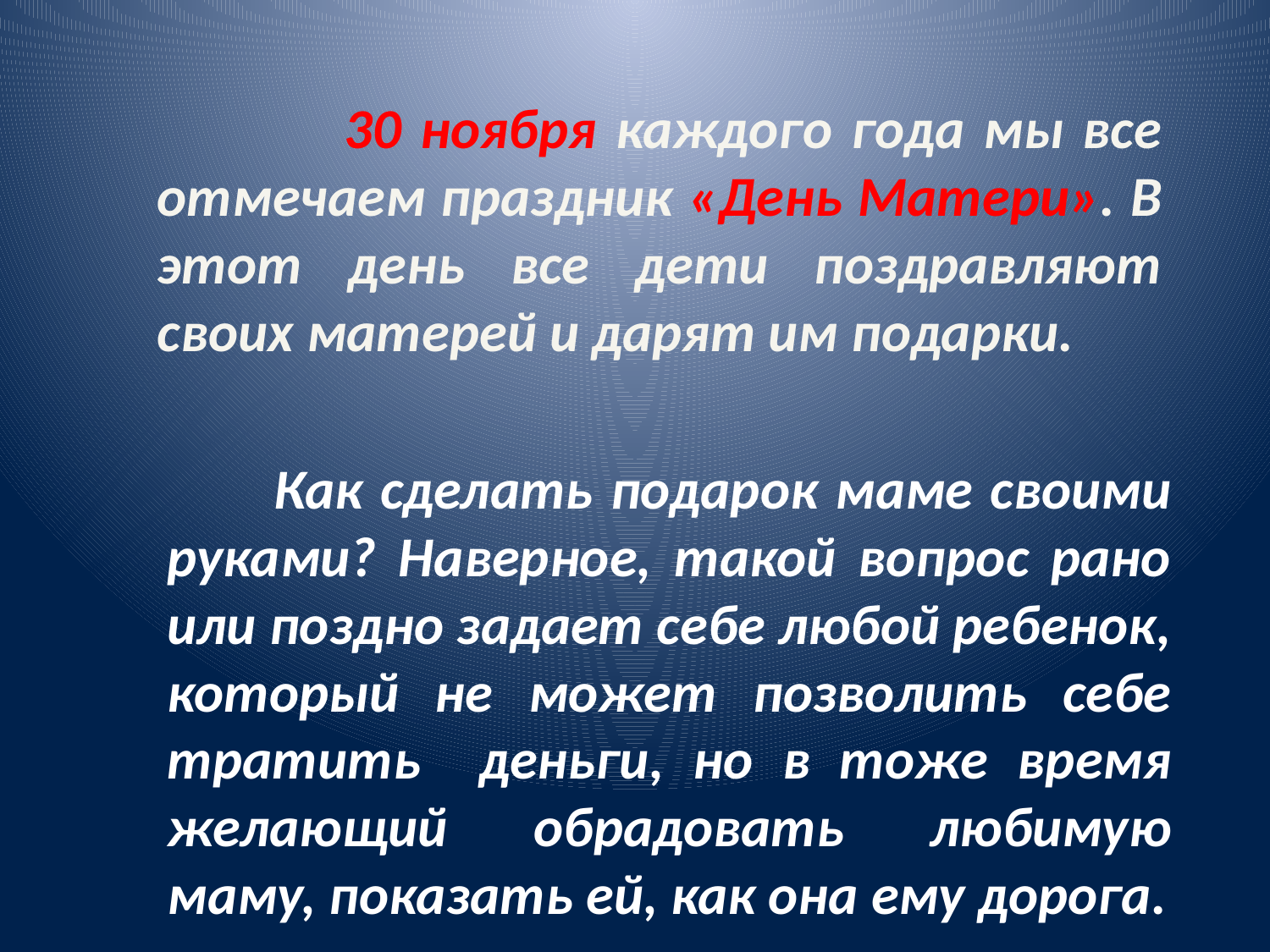

30 ноября каждого года мы все отмечаем праздник «День Матери». В этот день все дети поздравляют своих матерей и дарят им подарки.

         Как сделать подарок маме своими руками? Наверное, такой вопрос рано или поздно задает себе любой ребенок, который не может позволить себе тратить  деньги, но в тоже время желающий обрадовать любимую маму, показать ей, как она ему дорога.